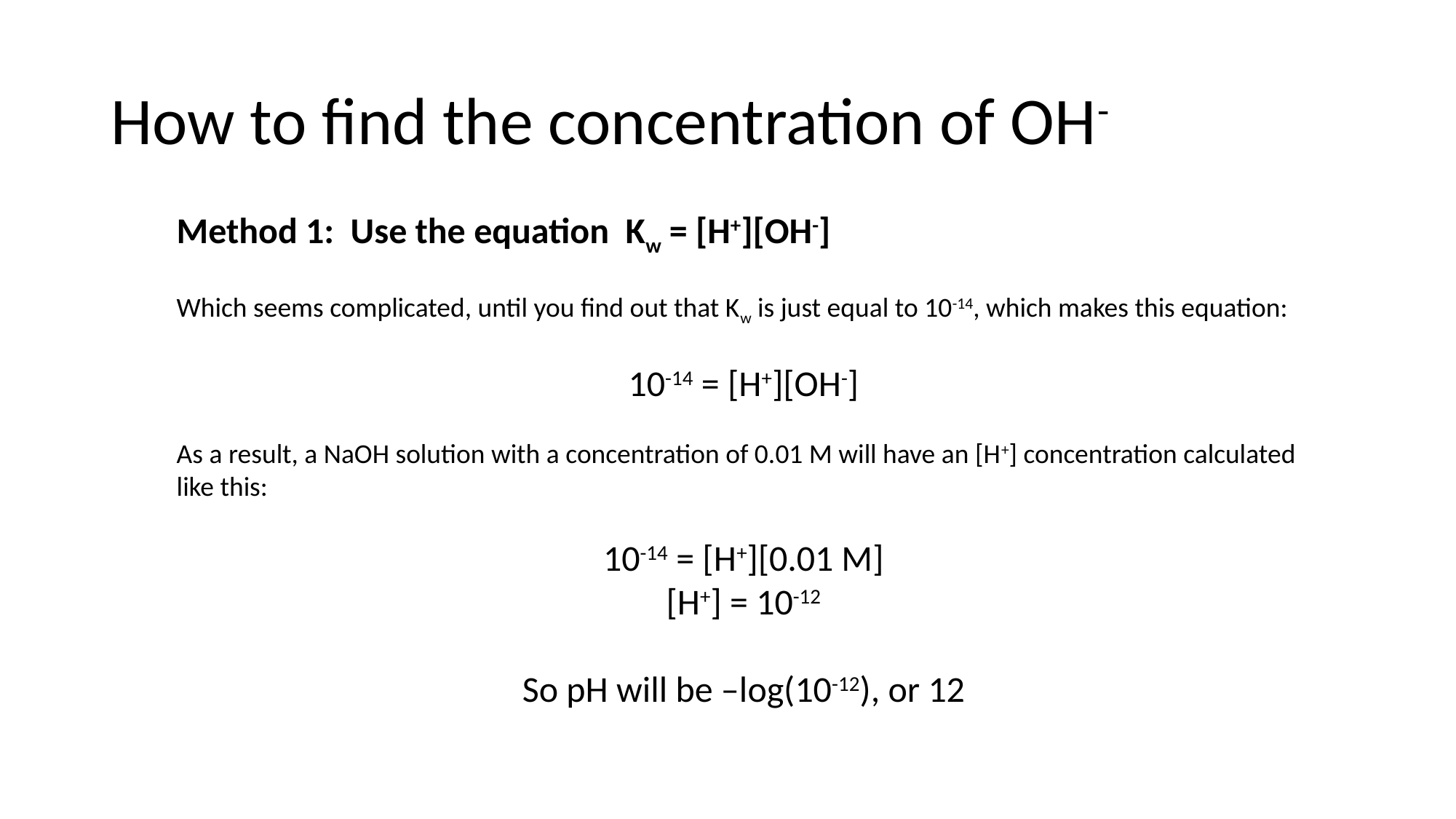

# How to find the concentration of OH-
Method 1:  Use the equation  Kw = [H+][OH-]

Which seems complicated, until you find out that Kw is just equal to 10-14, which makes this equation:

10-14 = [H+][OH-]

As a result, a NaOH solution with a concentration of 0.01 M will have an [H+] concentration calculated like this:

10-14 = [H+][0.01 M]
[H+] = 10-12

So pH will be –log(10-12), or 12